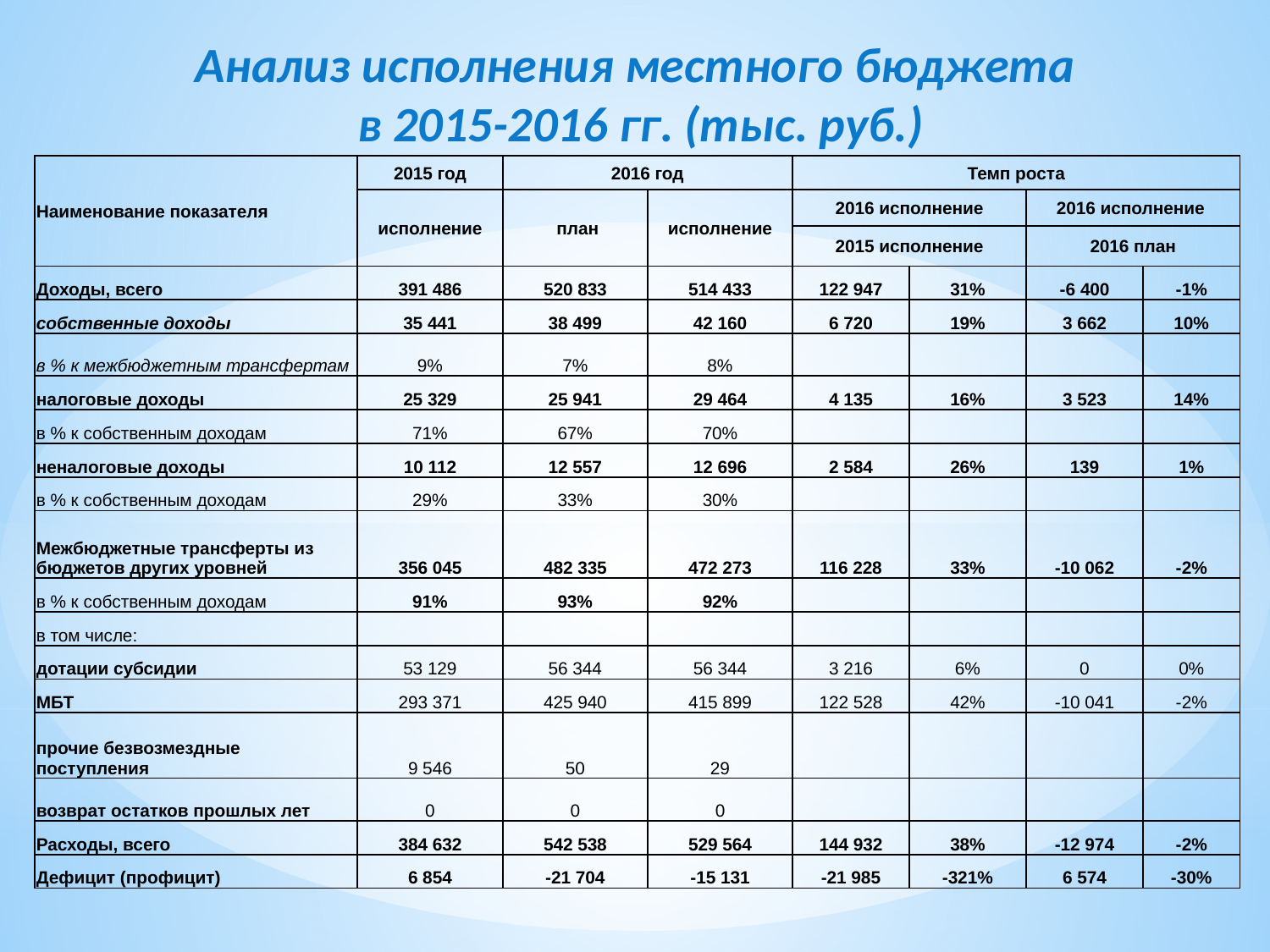

Анализ исполнения местного бюджета
 в 2015-2016 гг. (тыс. руб.)
| Наименование показателя | 2015 год | 2016 год |  | Темп роста |  |  |  |
| --- | --- | --- | --- | --- | --- | --- | --- |
|  | исполнение | план | исполнение | 2016 исполнение |  | 2016 исполнение |  |
|  |  |  |  | 2015 исполнение |  | 2016 план |  |
| Доходы, всего | 391 486 | 520 833 | 514 433 | 122 947 | 31% | -6 400 | -1% |
| собственные доходы | 35 441 | 38 499 | 42 160 | 6 720 | 19% | 3 662 | 10% |
| в % к межбюджетным трансфертам | 9% | 7% | 8% |  |  |  |  |
| налоговые доходы | 25 329 | 25 941 | 29 464 | 4 135 | 16% | 3 523 | 14% |
| в % к собственным доходам | 71% | 67% | 70% |  |  |  |  |
| неналоговые доходы | 10 112 | 12 557 | 12 696 | 2 584 | 26% | 139 | 1% |
| в % к собственным доходам | 29% | 33% | 30% |  |  |  |  |
| Межбюджетные трансферты из бюджетов других уровней | 356 045 | 482 335 | 472 273 | 116 228 | 33% | -10 062 | -2% |
| в % к собственным доходам | 91% | 93% | 92% |  |  |  |  |
| в том числе: |  |  |  |  |  |  |  |
| дотации субсидии | 53 129 | 56 344 | 56 344 | 3 216 | 6% | 0 | 0% |
| МБТ | 293 371 | 425 940 | 415 899 | 122 528 | 42% | -10 041 | -2% |
| прочие безвозмездные поступления | 9 546 | 50 | 29 |  |  |  |  |
| возврат остатков прошлых лет | 0 | 0 | 0 |  |  |  |  |
| Расходы, всего | 384 632 | 542 538 | 529 564 | 144 932 | 38% | -12 974 | -2% |
| Дефицит (профицит) | 6 854 | -21 704 | -15 131 | -21 985 | -321% | 6 574 | -30% |